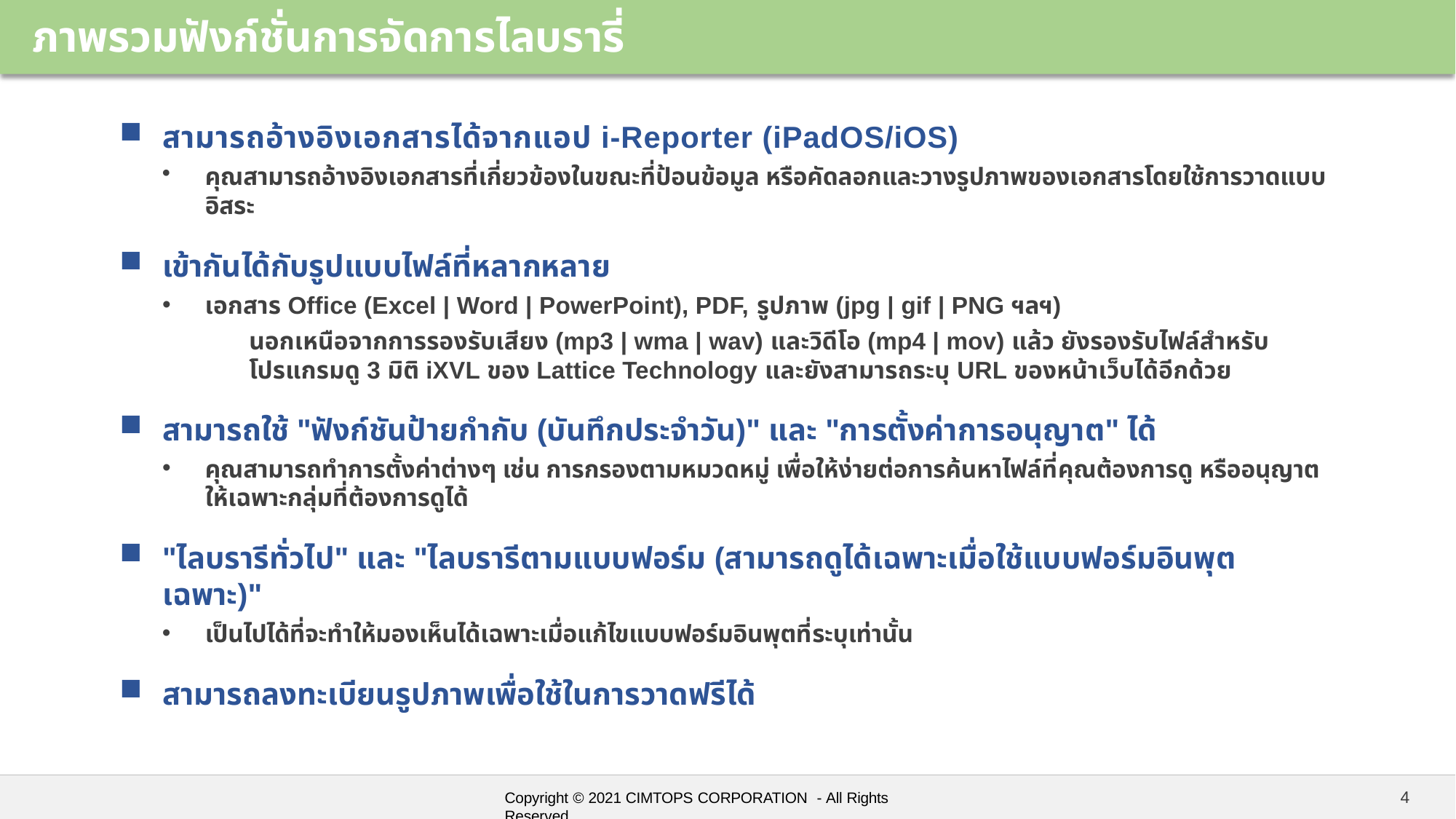

# ภาพรวมฟังก์ชั่นการจัดการไลบรารี่
สามารถอ้างอิงเอกสารได้จากแอป i-Reporter (iPadOS/iOS)
คุณสามารถอ้างอิงเอกสารที่เกี่ยวข้องในขณะที่ป้อนข้อมูล หรือคัดลอกและวางรูปภาพของเอกสารโดยใช้การวาดแบบอิสระ

เข้ากันได้กับรูปแบบไฟล์ที่หลากหลาย
เอกสาร Office (Excel | Word | PowerPoint), PDF, รูปภาพ (jpg | gif | PNG ฯลฯ)
	นอกเหนือจากการรองรับเสียง (mp3 | wma | wav) และวิดีโอ (mp4 | mov) แล้ว ยังรองรับไฟล์สำหรับ	โปรแกรมดู 3 มิติ iXVL ของ Lattice Technology และยังสามารถระบุ URL ของหน้าเว็บได้อีกด้วย
สามารถใช้ "ฟังก์ชันป้ายกำกับ (บันทึกประจำวัน)" และ "การตั้งค่าการอนุญาต" ได้
คุณสามารถทำการตั้งค่าต่างๆ เช่น การกรองตามหมวดหมู่ เพื่อให้ง่ายต่อการค้นหาไฟล์ที่คุณต้องการดู หรืออนุญาตให้เฉพาะกลุ่มที่ต้องการดูได้

"ไลบรารีทั่วไป" และ "ไลบรารีตามแบบฟอร์ม (สามารถดูได้เฉพาะเมื่อใช้แบบฟอร์มอินพุตเฉพาะ)"
เป็นไปได้ที่จะทำให้มองเห็นได้เฉพาะเมื่อแก้ไขแบบฟอร์มอินพุตที่ระบุเท่านั้น

สามารถลงทะเบียนรูปภาพเพื่อใช้ในการวาดฟรีได้
4
Copyright © 2021 CIMTOPS CORPORATION - All Rights Reserved.